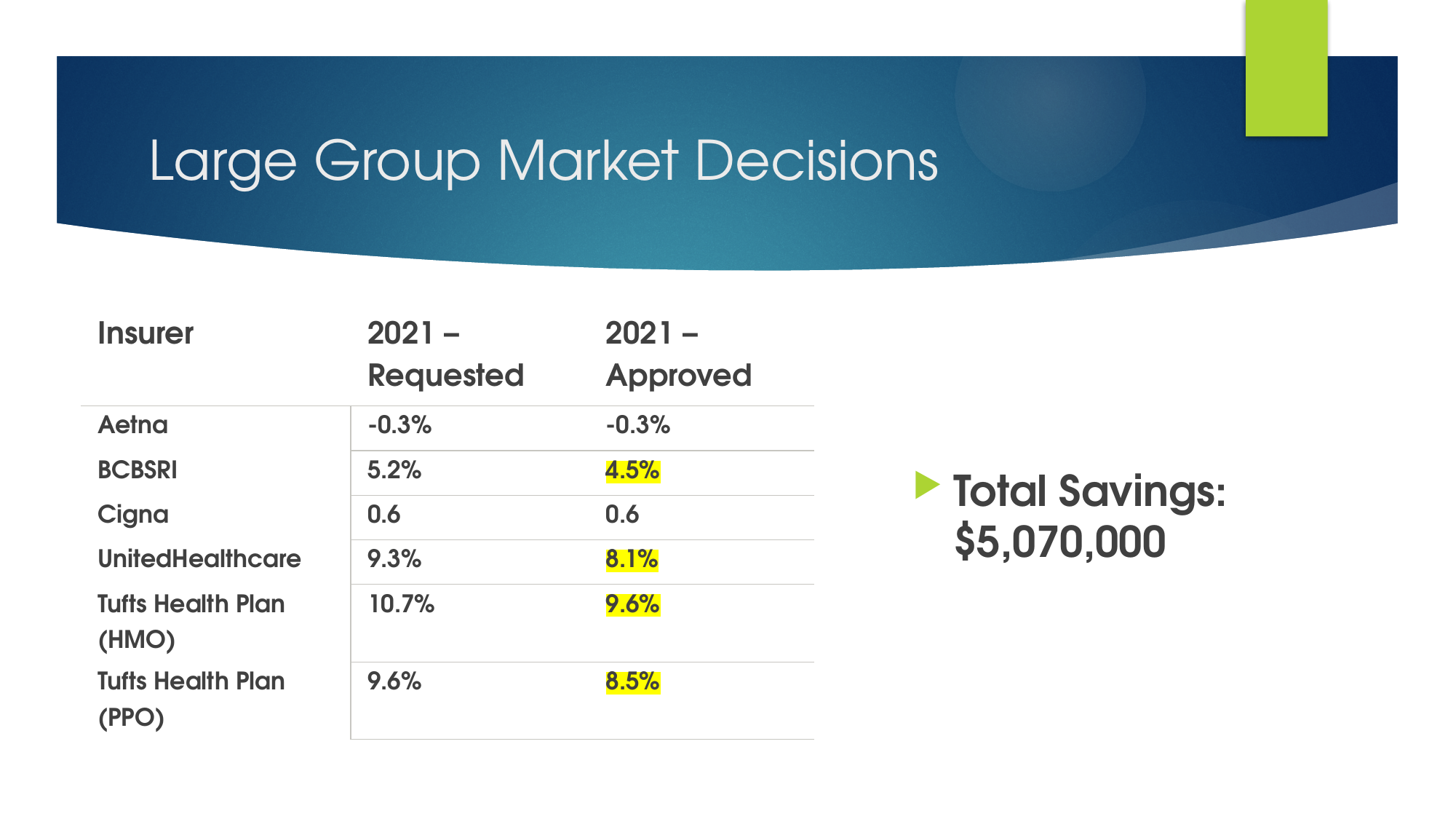

# Large Group Market Decisions
| Insurer | 2021 – Requested | 2021 – Approved |
| --- | --- | --- |
| Aetna | -0.3% | -0.3% |
| BCBSRI | 5.2% | 4.5% |
| Cigna | 0.6 | 0.6 |
| UnitedHealthcare | 9.3% | 8.1% |
| Tufts Health Plan (HMO) | 10.7% | 9.6% |
| Tufts Health Plan (PPO) | 9.6% | 8.5% |
Total Savings: $5,070,000